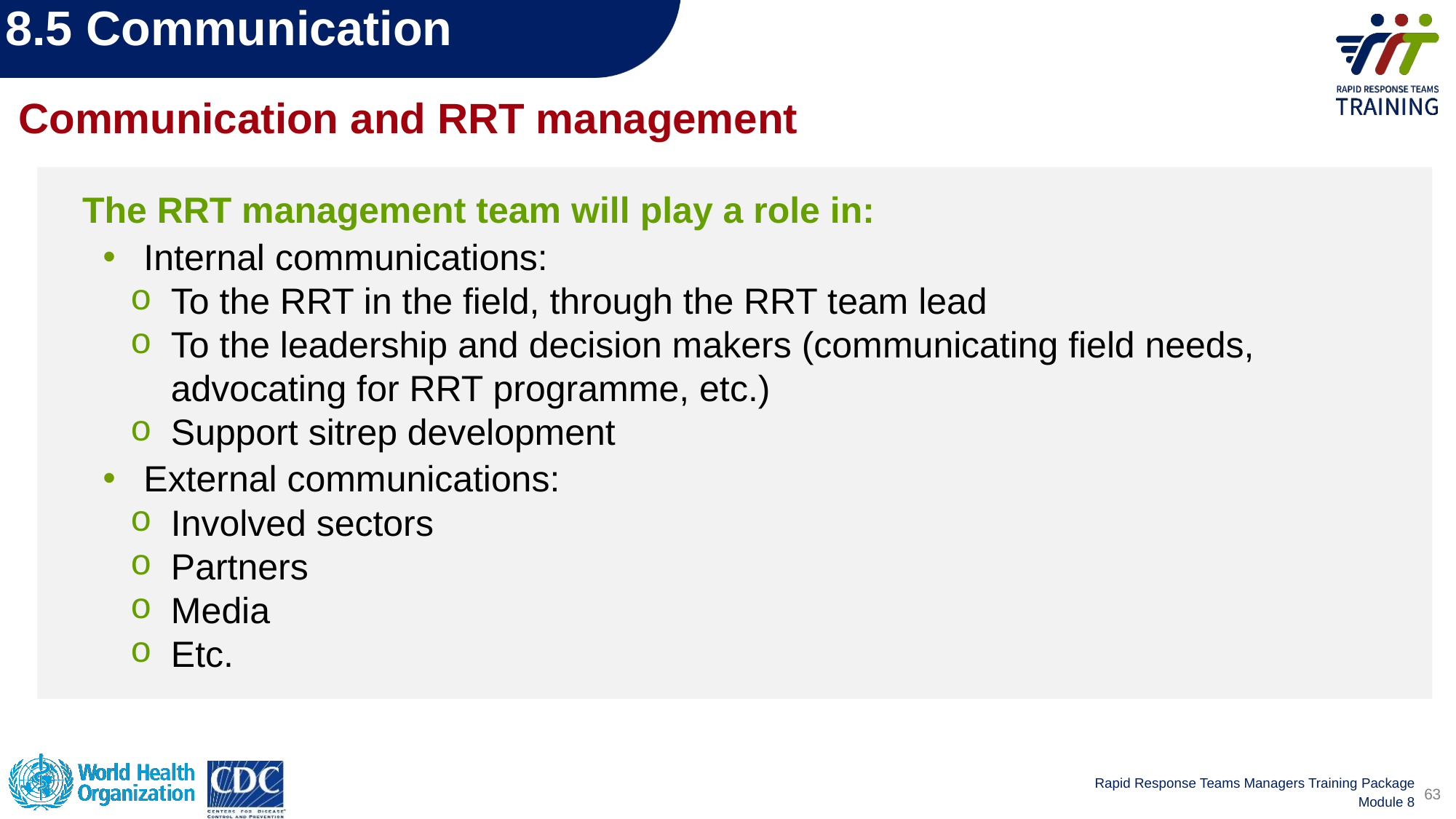

8.5 Communication
Communication and RRT management
The RRT management team will play a role in:
Internal communications:​
To the RRT in the field, through the RRT team lead
To the leadership ​and decision makers (communicating field needs, advocating for RRT programme, etc.)
Support sitrep development
External communications:​
Involved sectors​
Partners​
Media
Etc.
63